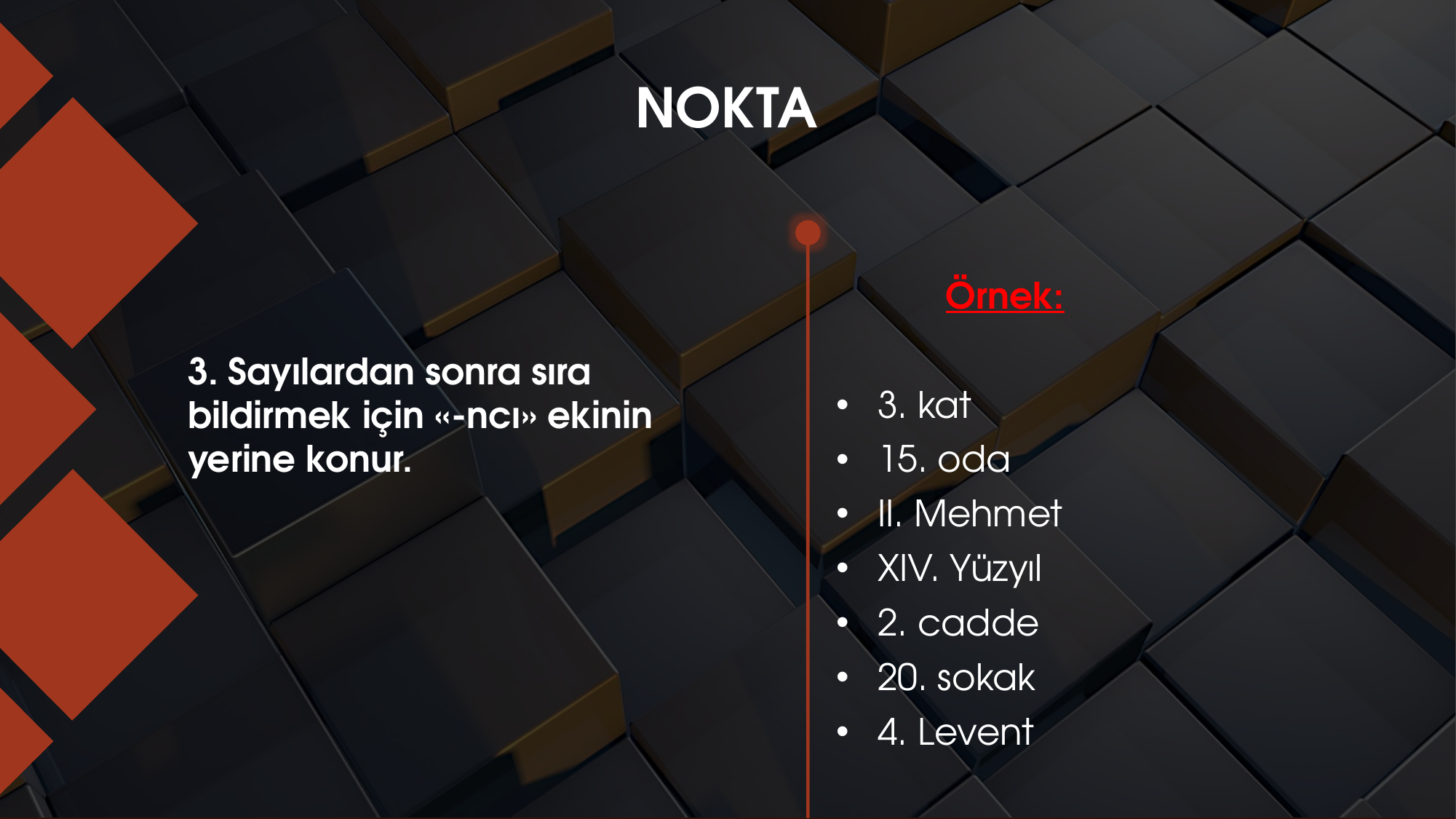

# NOKTA

	Örnek:

3. kat
15. oda
II. Mehmet
XIV. Yüzyıl
2. cadde
20. sokak
4. Levent

3. Sayılardan sonra sıra bildirmek için «-ncı» ekinin yerine konur.